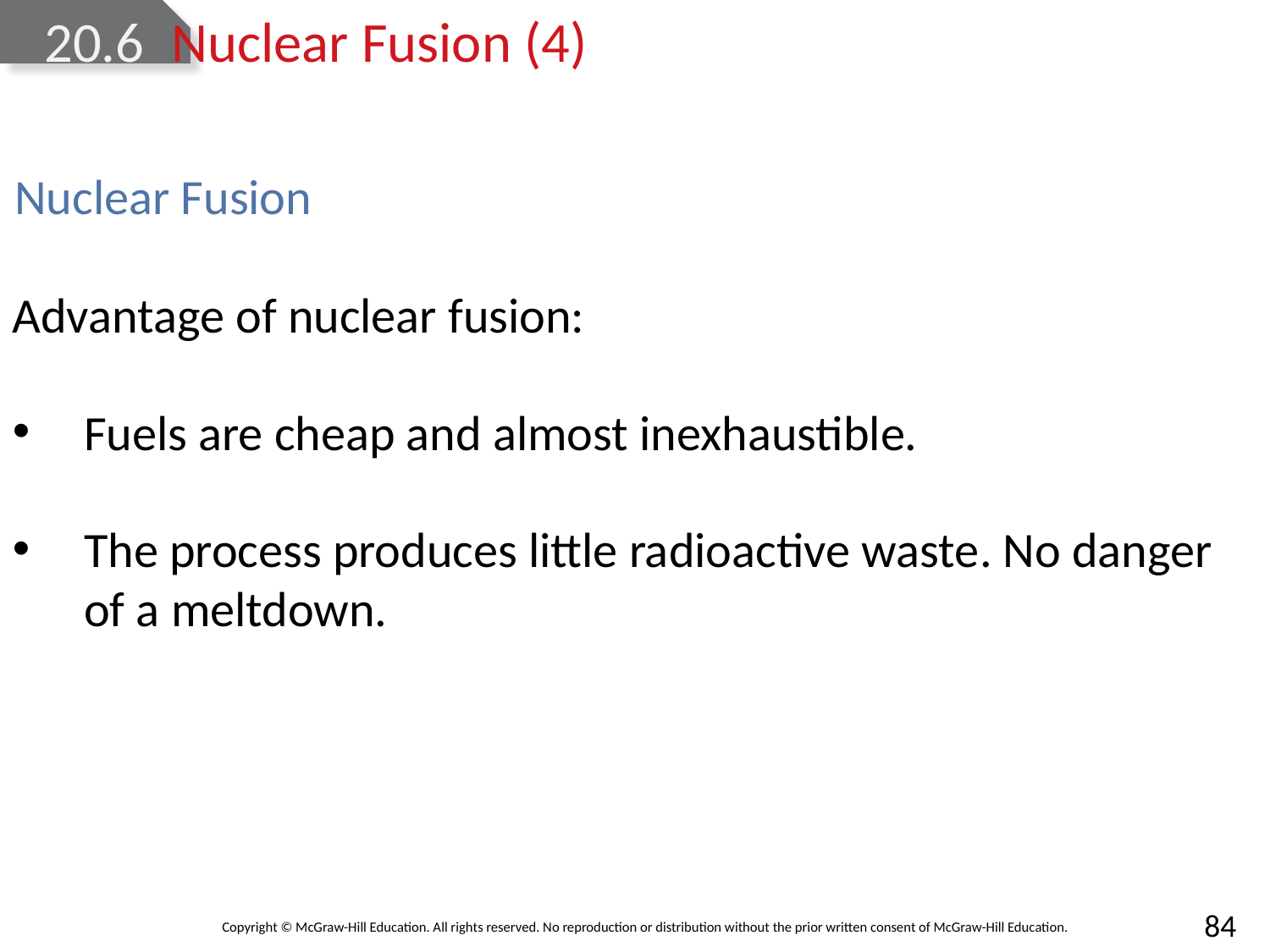

# 20.6	Nuclear Fusion (4)
Nuclear Fusion
Advantage of nuclear fusion:
Fuels are cheap and almost inexhaustible.
The process produces little radioactive waste. No danger of a meltdown.